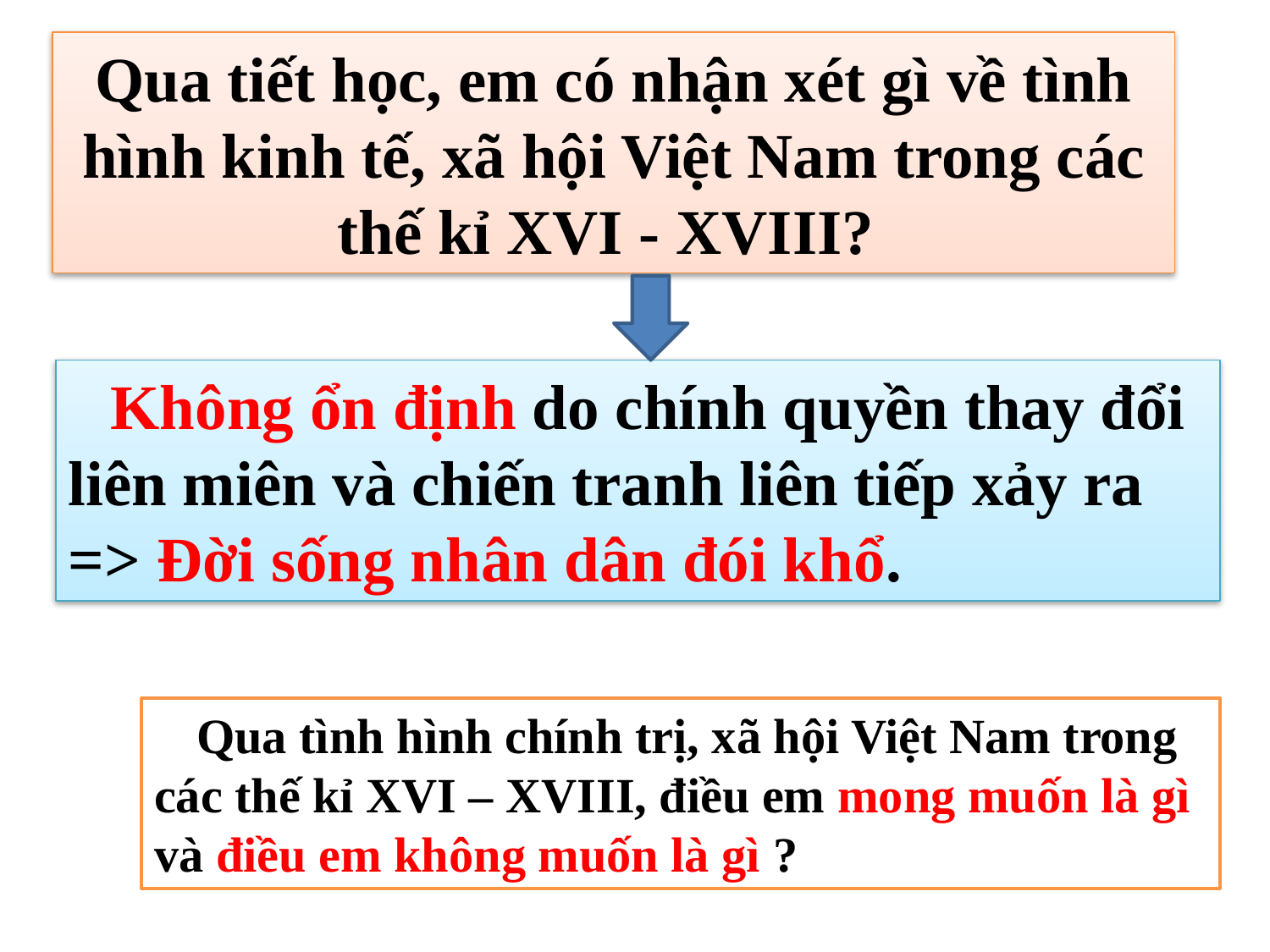

Qua tiết học, em có nhận xét gì về tình hình kinh tế, xã hội Việt Nam trong các thế kỉ XVI - XVIII?

    Không ổn định do chính quyền thay đổi liên miên và chiến tranh liên tiếp xảy ra  => Đời sống nhân dân đói khổ.
    Qua tình hình chính trị, xã hội Việt Nam trong các thế kỉ XVI – XVIII, điều em mong muốn là gì và điều em không muốn là gì ?